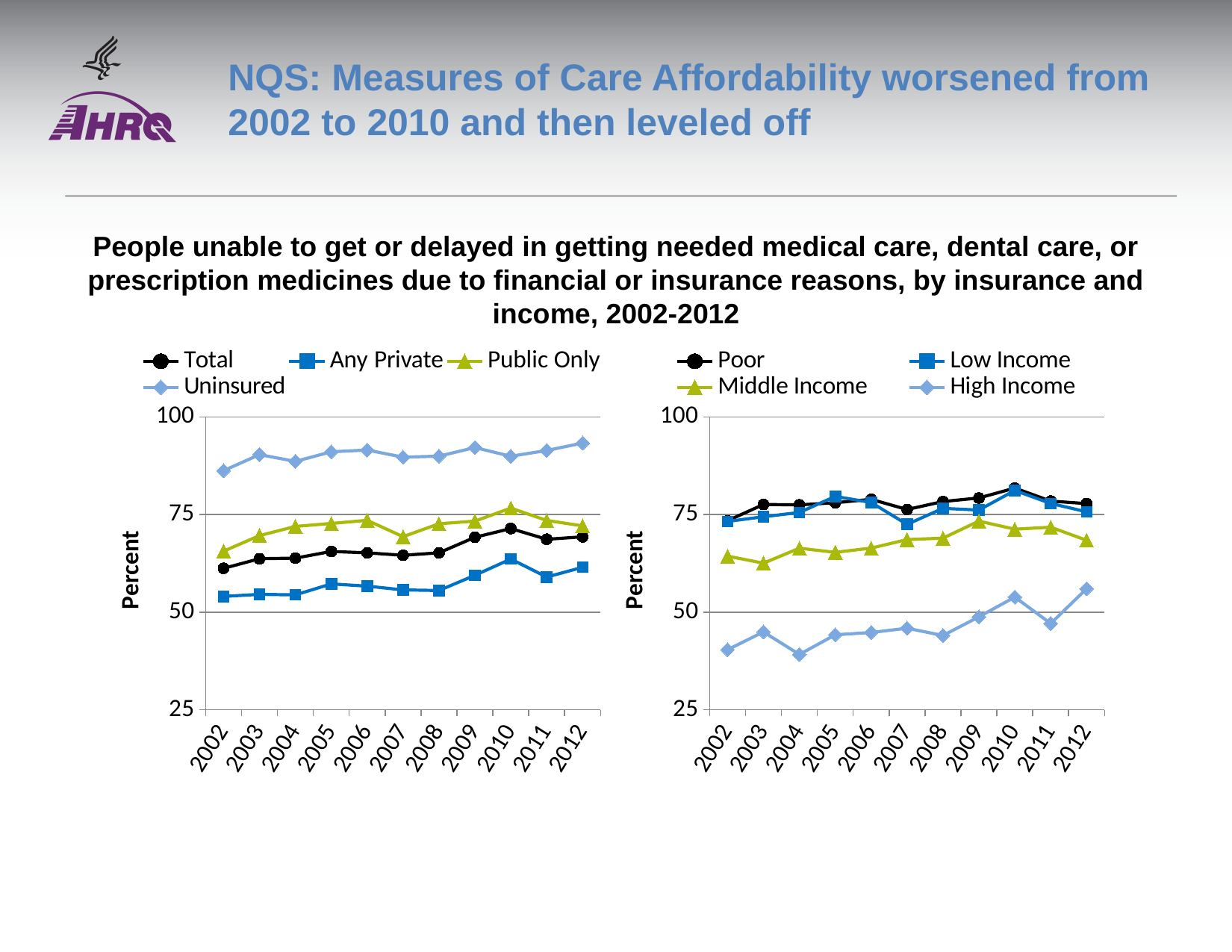

# NQS: Measures of Care Affordability worsened from 2002 to 2010 and then leveled off
People unable to get or delayed in getting needed medical care, dental care, or prescription medicines due to financial or insurance reasons, by insurance and income, 2002-2012

### Chart

| Category | Total | Any Private | Public Only | Uninsured |
|---|---|---|---|---|
| 2002 | 61.2087 | 54.0175 | 65.6145 | 86.2282 |
| 2003 | 63.6824 | 54.5501 | 69.5999 | 90.3425 |
| 2004 | 63.8326 | 54.4209 | 71.9598 | 88.6082 |
| 2005 | 65.5536 | 57.2309 | 72.7195 | 91.0652 |
| 2006 | 65.1864 | 56.6532 | 73.5179 | 91.5185 |
| 2007 | 64.5666 | 55.6917 | 69.333 | 89.6829 |
| 2008 | 65.2003 | 55.5364 | 72.6368 | 89.95 |
| 2009 | 69.17 | 59.4303 | 73.3158 | 92.1507 |
| 2010 | 71.4127 | 63.6068 | 76.6508 | 89.9277 |
| 2011 | 68.6666 | 58.9743 | 73.4865 | 91.4006 |
| 2012 | 69.3 | 61.5 | 72.1 | 93.3 |

### Chart

| Category | Poor | Low Income | Middle Income | High Income |
|---|---|---|---|---|
| 2002 | 73.4127 | 73.2256 | 64.3481 | 40.3749 |
| 2003 | 77.5675 | 74.4304 | 62.5433 | 44.9339 |
| 2004 | 77.4718 | 75.53 | 66.3751 | 39.1662 |
| 2005 | 78.0288 | 79.6329 | 65.3216 | 44.1934 |
| 2006 | 78.891 | 78.0837 | 66.4092 | 44.7846 |
| 2007 | 76.2844 | 72.483 | 68.5813 | 45.8799 |
| 2008 | 78.3236 | 76.5791 | 68.9543 | 44.0176 |
| 2009 | 79.2392 | 76.1454 | 73.3135 | 48.7939 |
| 2010 | 81.7768 | 81.1672 | 71.2478 | 53.857 |
| 2011 | 78.4425 | 77.8318 | 71.7569 | 47.0874 |
| 2012 | 77.8 | 75.7 | 68.4 | 56.0 |